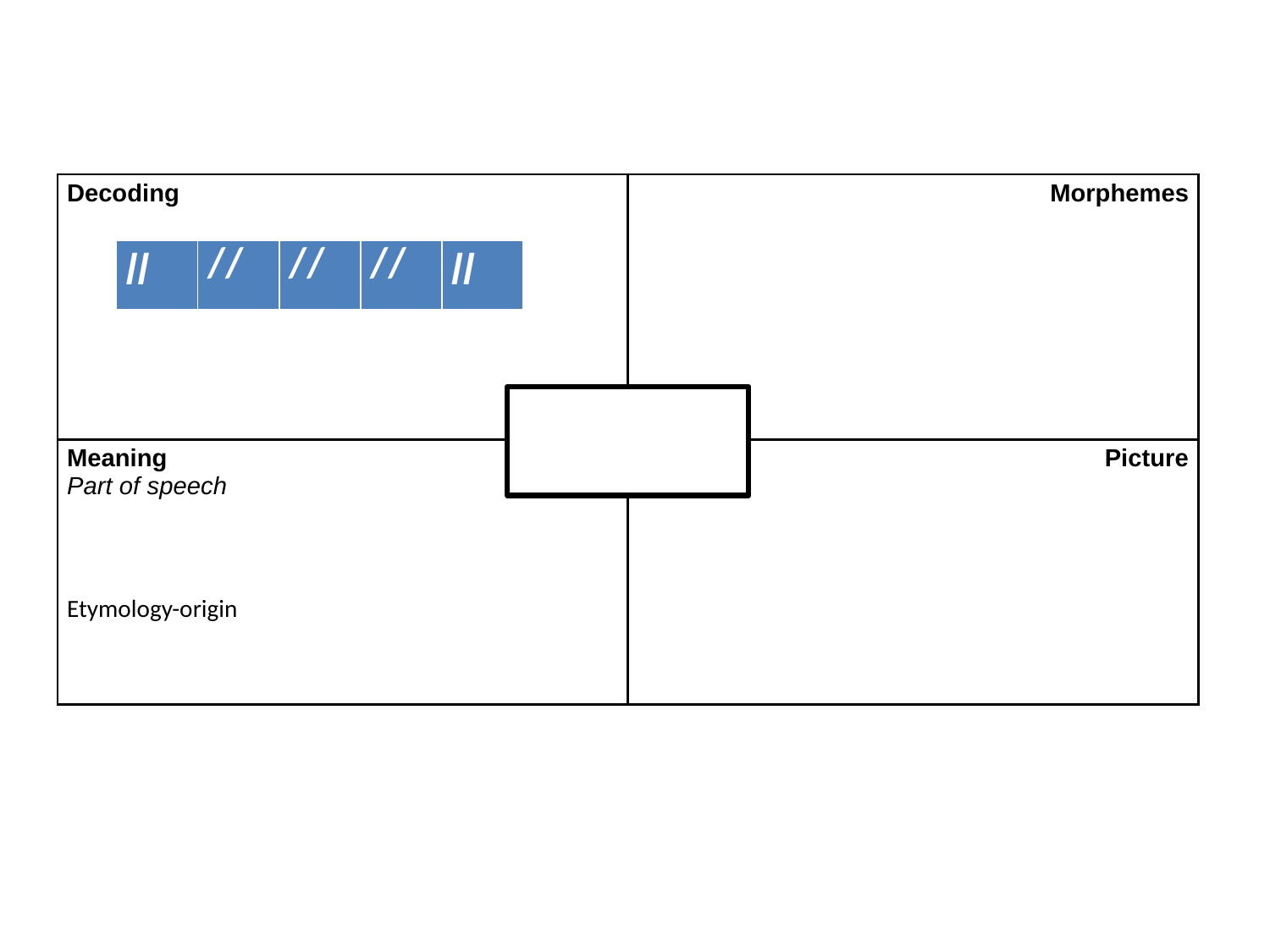

# Vocabulary template
| Decoding | Morphemes |
| --- | --- |
| Meaning Part of speech Etymology-origin | Picture |
| // | // | // | // | // |
| --- | --- | --- | --- | --- |